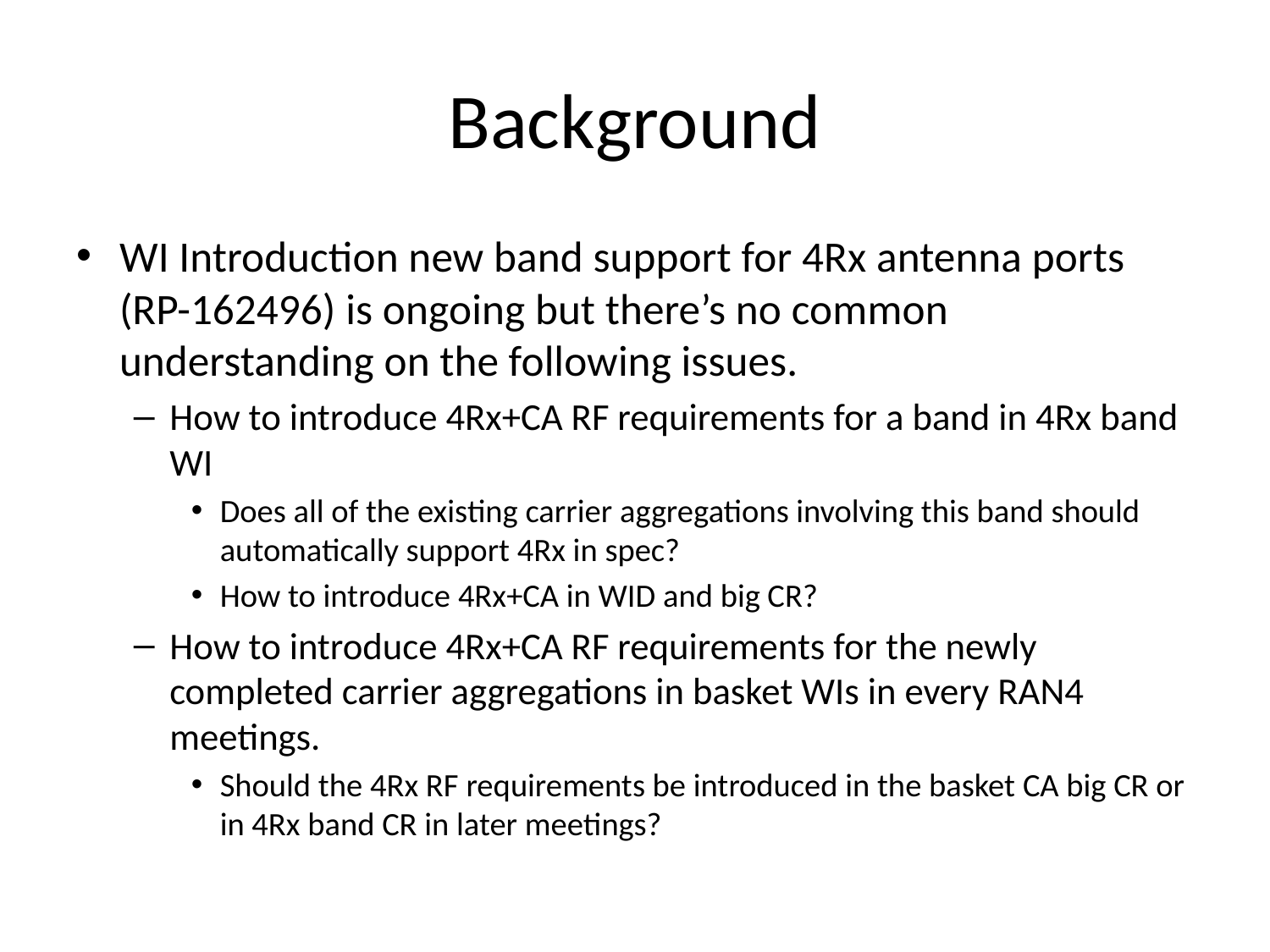

# Background
WI Introduction new band support for 4Rx antenna ports (RP-162496) is ongoing but there’s no common understanding on the following issues.
How to introduce 4Rx+CA RF requirements for a band in 4Rx band WI
Does all of the existing carrier aggregations involving this band should automatically support 4Rx in spec?
How to introduce 4Rx+CA in WID and big CR?
How to introduce 4Rx+CA RF requirements for the newly completed carrier aggregations in basket WIs in every RAN4 meetings.
Should the 4Rx RF requirements be introduced in the basket CA big CR or in 4Rx band CR in later meetings?